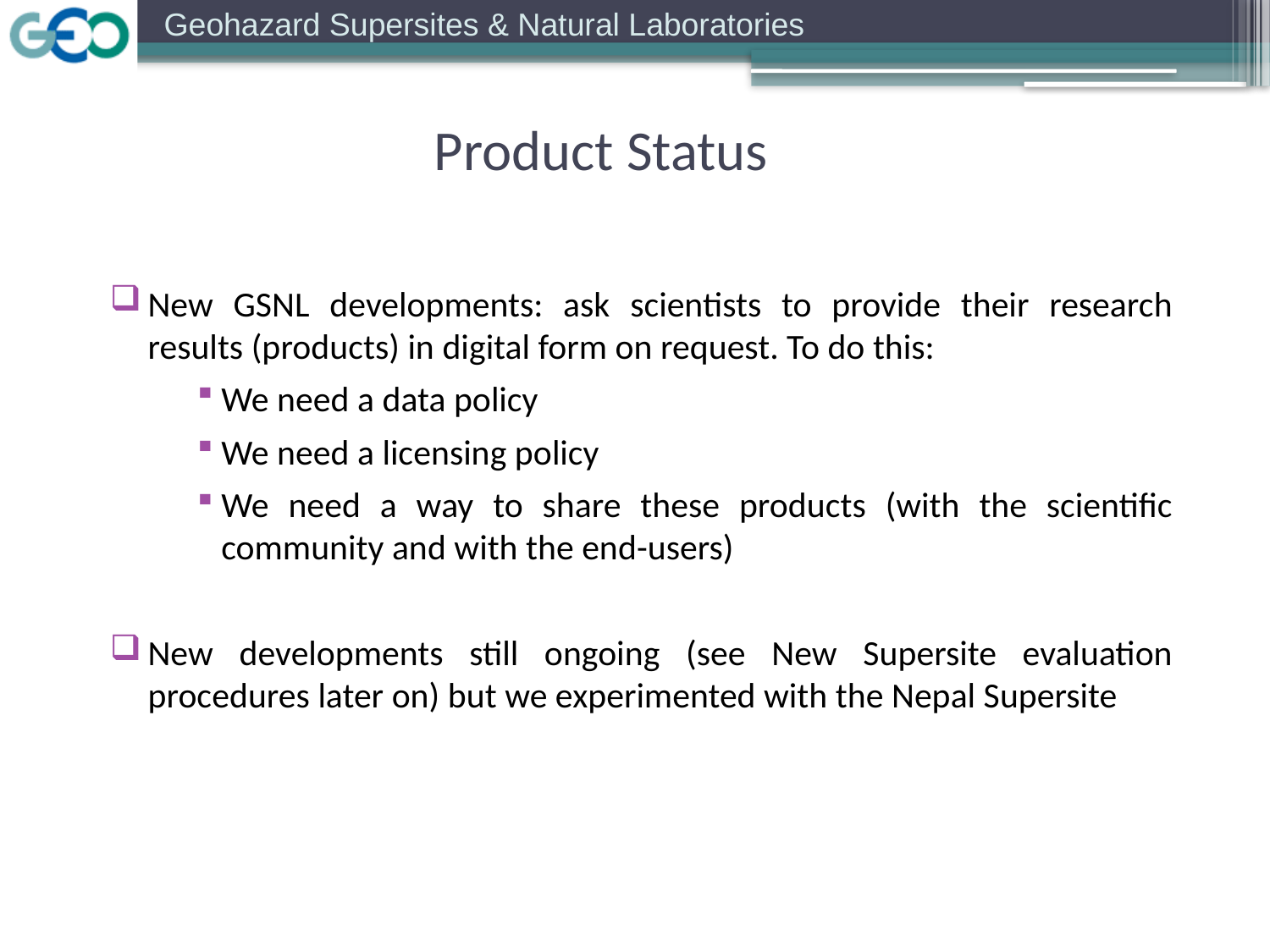

Product Status

New GSNL developments: ask scientists to provide their research results (products) in digital form on request. To do this:
We need a data policy
We need a licensing policy
We need a way to share these products (with the scientific community and with the end-users)

New developments still ongoing (see New Supersite evaluation procedures later on) but we experimented with the Nepal Supersite